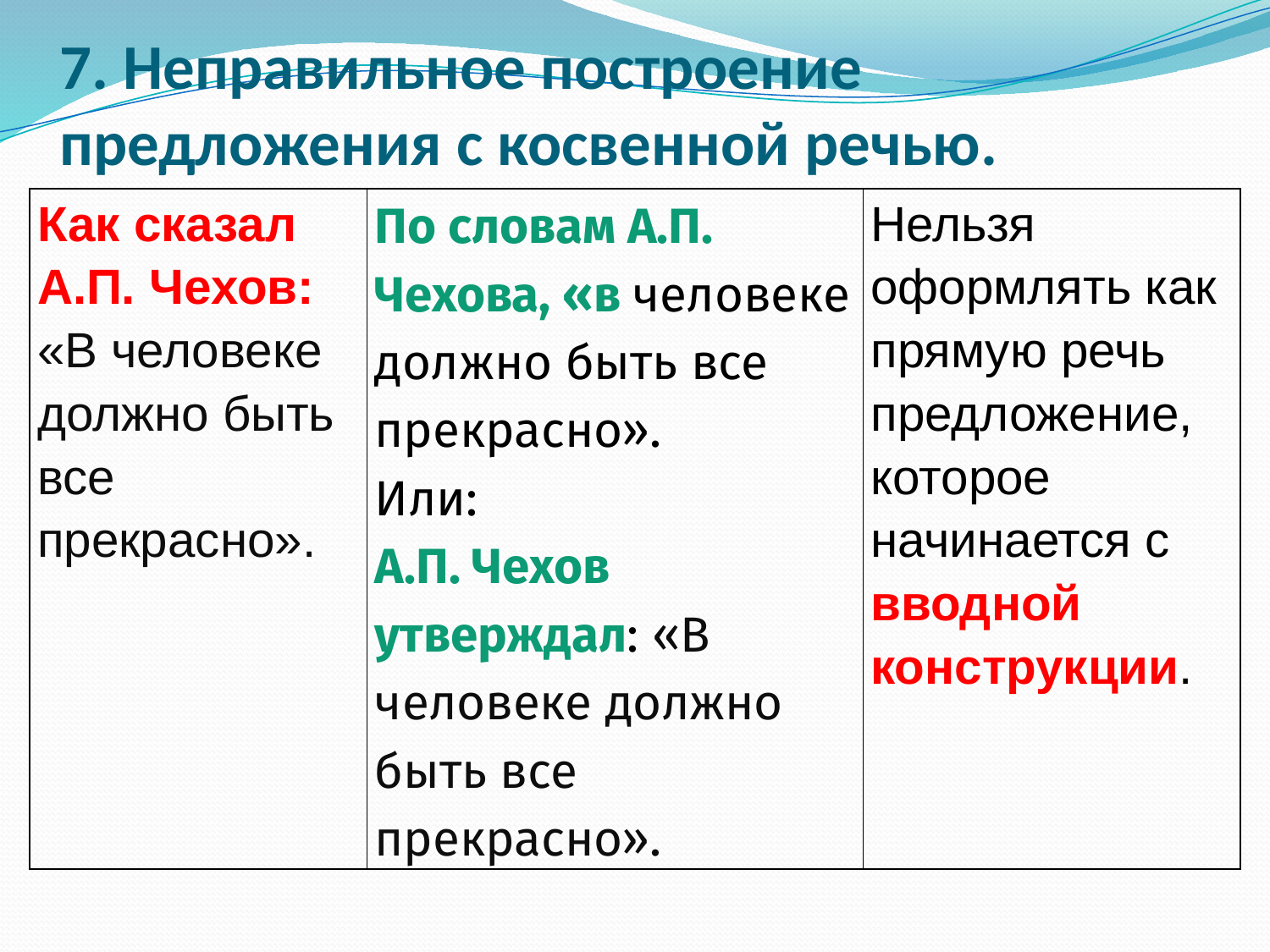

# 7. Неправильное построение предложения с косвенной речью.
| Как сказал А.П. Чехов: «В человеке должно быть все прекрасно». | По словам А.П. Чехова, «в человеке должно быть все прекрасно». Или: А.П. Чехов утверждал: «В человеке должно быть все прекрасно». | Нельзя оформлять как прямую речь предложение, которое начинается с вводной конструкции. |
| --- | --- | --- |